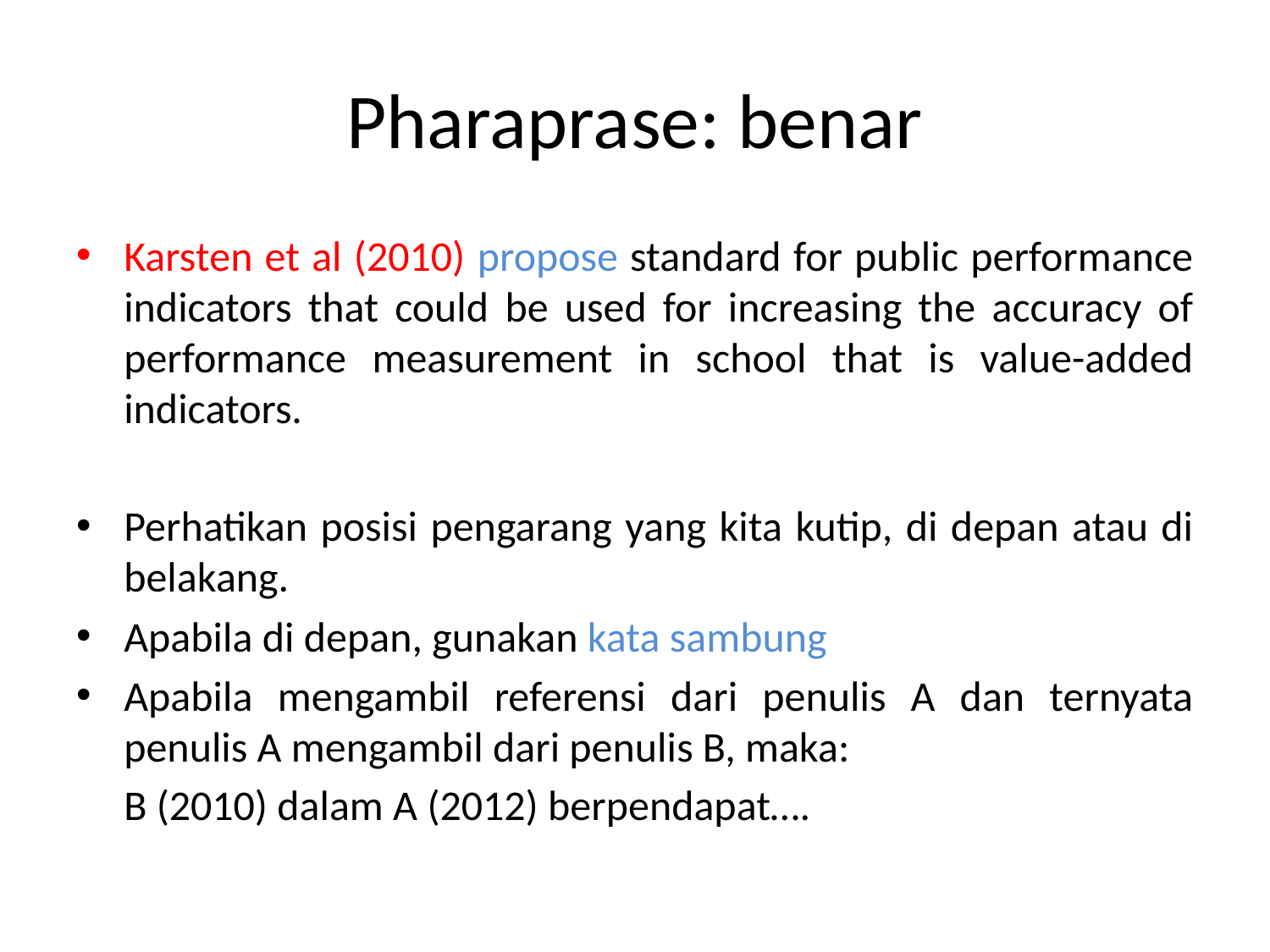

# Pharaprase: benar
Karsten et al (2010) propose standard for public performance indicators that could be used for increasing the accuracy of performance measurement in school that is value-added indicators.

Perhatikan posisi pengarang yang kita kutip, di depan atau di belakang.
Apabila di depan, gunakan kata sambung
Apabila mengambil referensi dari penulis A dan ternyata penulis A mengambil dari penulis B, maka:
	B (2010) dalam A (2012) berpendapat….